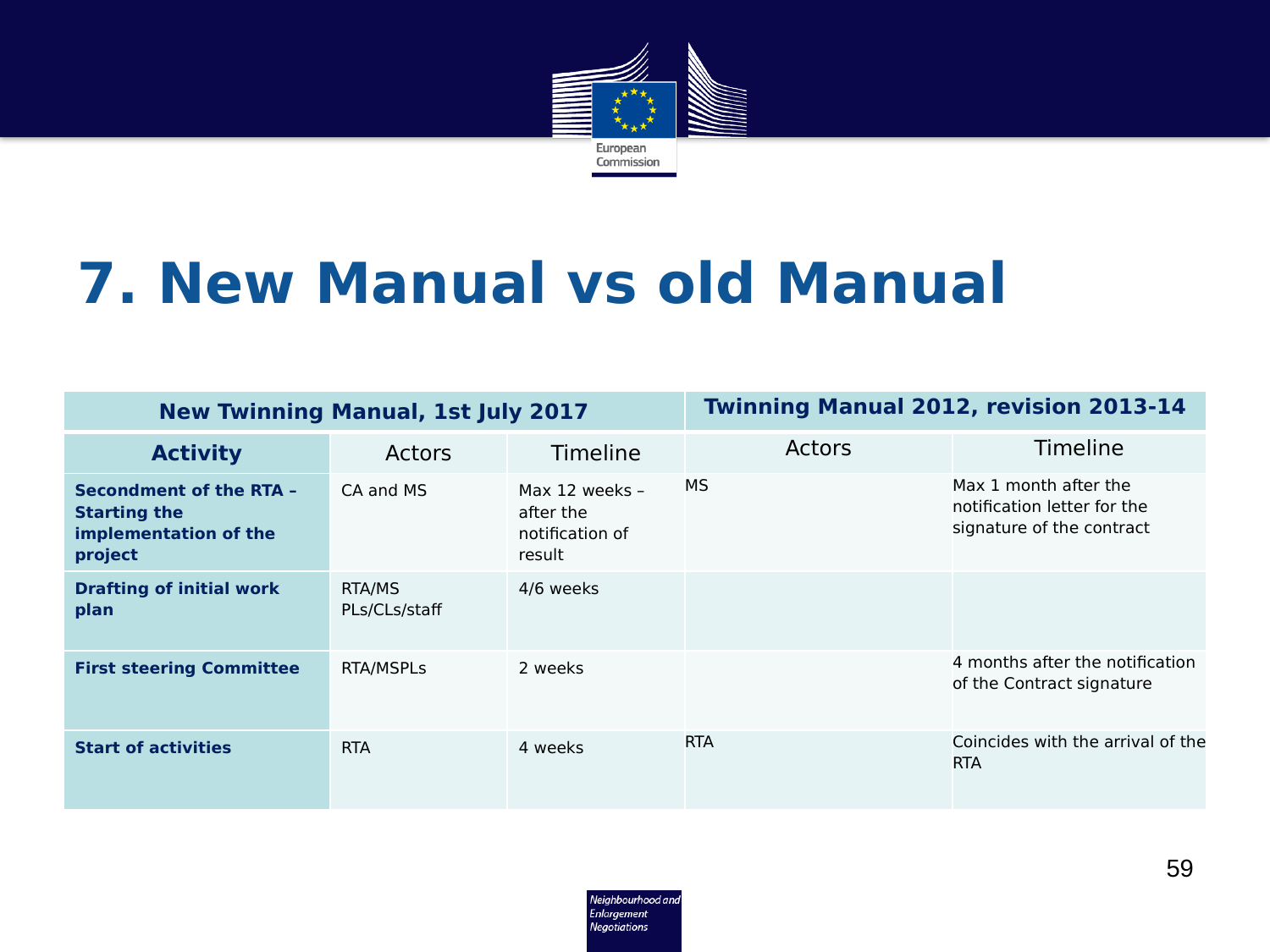

# 7. New Manual vs old Manual
| New Twinning Manual, 1st July 2017 |  |  | Twinning Manual 2012, revision 2013-14 |  |
| --- | --- | --- | --- | --- |
| Activity | Actors | Timeline | Actors | Timeline |
| Secondment of the RTA – Starting the implementation of the project | CA and MS | Max 12 weeks – after the notification of result | MS | Max 1 month after the notification letter for the signature of the contract |
| Drafting of initial work plan | RTA/MS PLs/CLs/staff | 4/6 weeks |  |  |
| First steering Committee | RTA/MSPLs | 2 weeks |  | 4 months after the notification of the Contract signature |
| Start of activities | RTA | 4 weeks | RTA | Coincides with the arrival of the RTA |
59